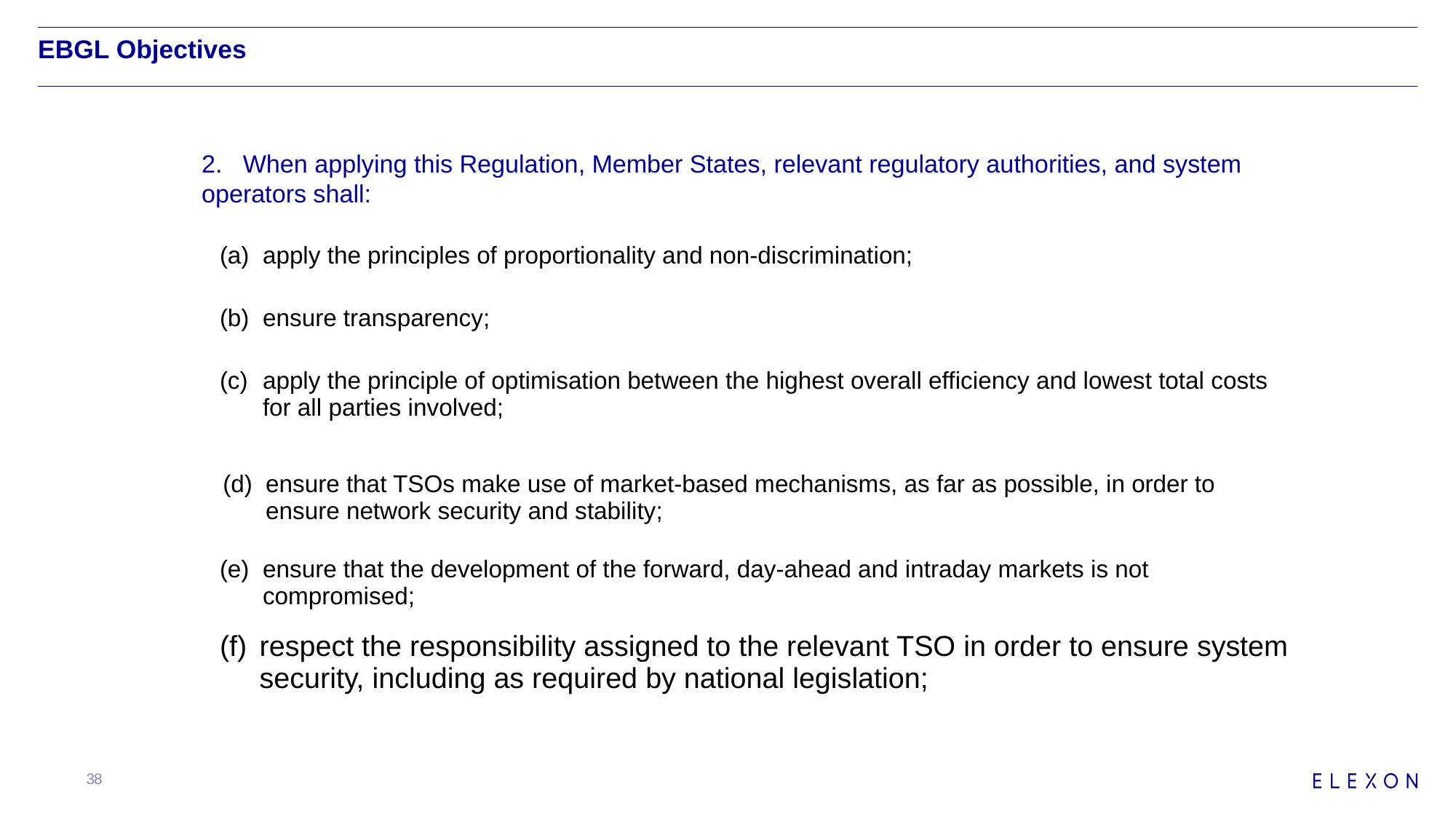

# EBGL Objectives
2.   When applying this Regulation, Member States, relevant regulatory authorities, and system operators shall:
| (a) | apply the principles of proportionality and non-discrimination; |
| --- | --- |
| (b) | ensure transparency; |
| --- | --- |
| (c) | apply the principle of optimisation between the highest overall efficiency and lowest total costs for all parties involved; |
| --- | --- |
| (d) | ensure that TSOs make use of market-based mechanisms, as far as possible, in order to ensure network security and stability; |
| --- | --- |
| (e) | ensure that the development of the forward, day-ahead and intraday markets is not compromised; |
| --- | --- |
| (f) | respect the responsibility assigned to the relevant TSO in order to ensure system security, including as required by national legislation; |
| --- | --- |
38